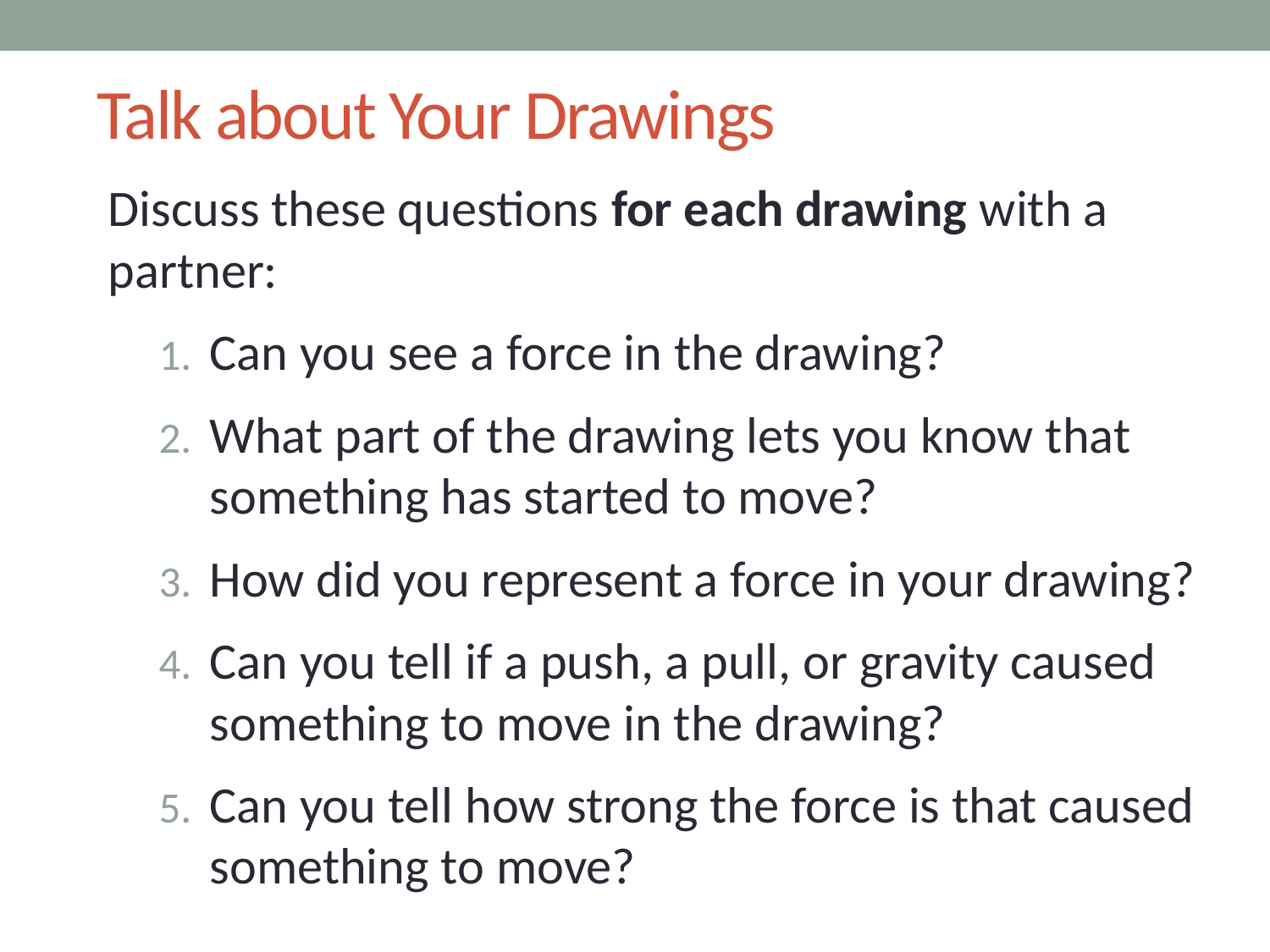

# Talk about Your Drawings
Discuss these questions for each drawing with a partner:
Can you see a force in the drawing?
What part of the drawing lets you know that something has started to move?
How did you represent a force in your drawing?
Can you tell if a push, a pull, or gravity caused something to move in the drawing?
Can you tell how strong the force is that caused something to move?